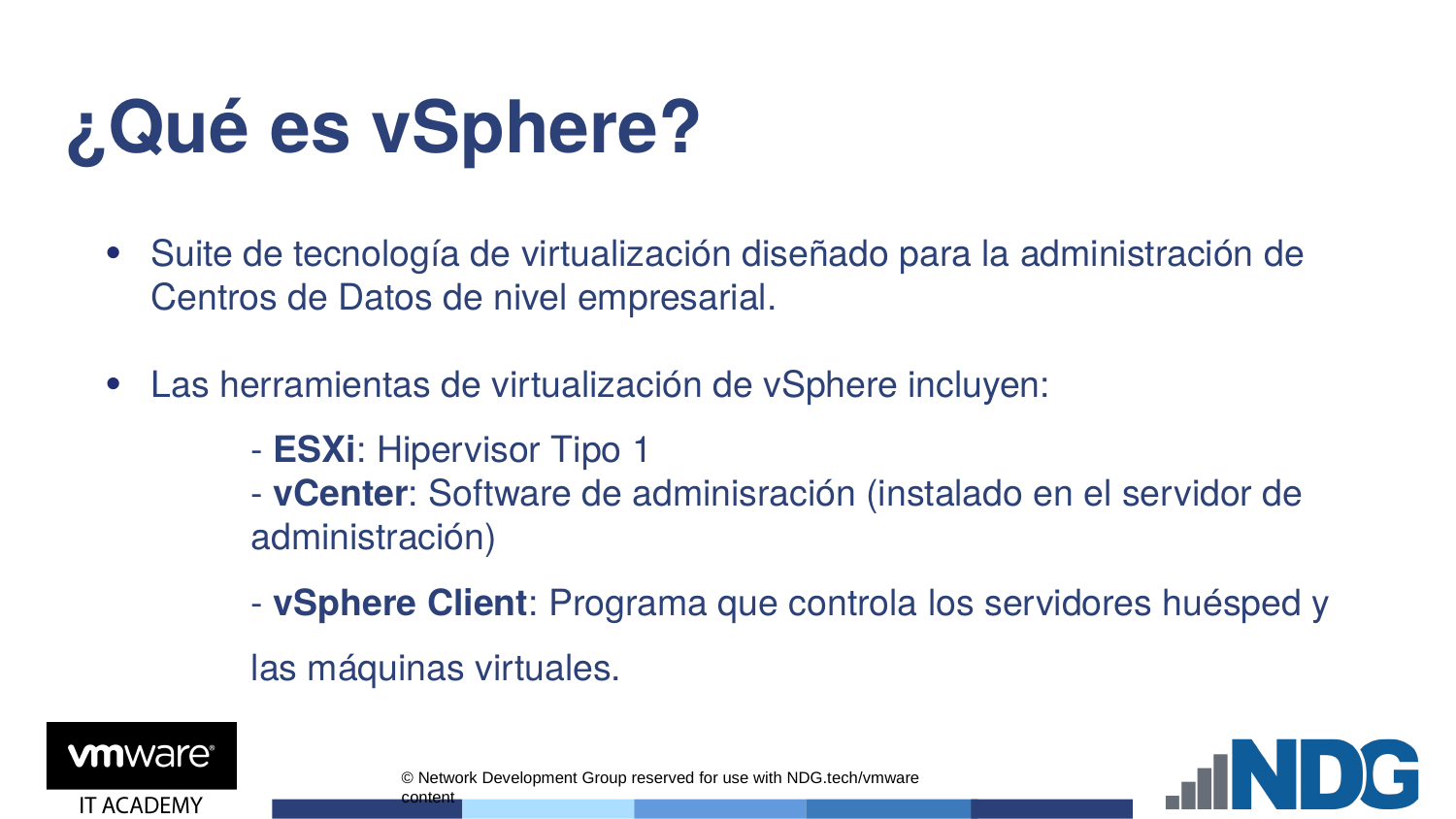

# ¿Qué es vSphere?
Suite de tecnología de virtualización diseñado para la administración de Centros de Datos de nivel empresarial.

Las herramientas de virtualización de vSphere incluyen:
	- ESXi: Hipervisor Tipo 1
	- vCenter: Software de adminisración (instalado en el servidor de 	administración)
	- vSphere Client: Programa que controla los servidores huésped y 	las máquinas virtuales.